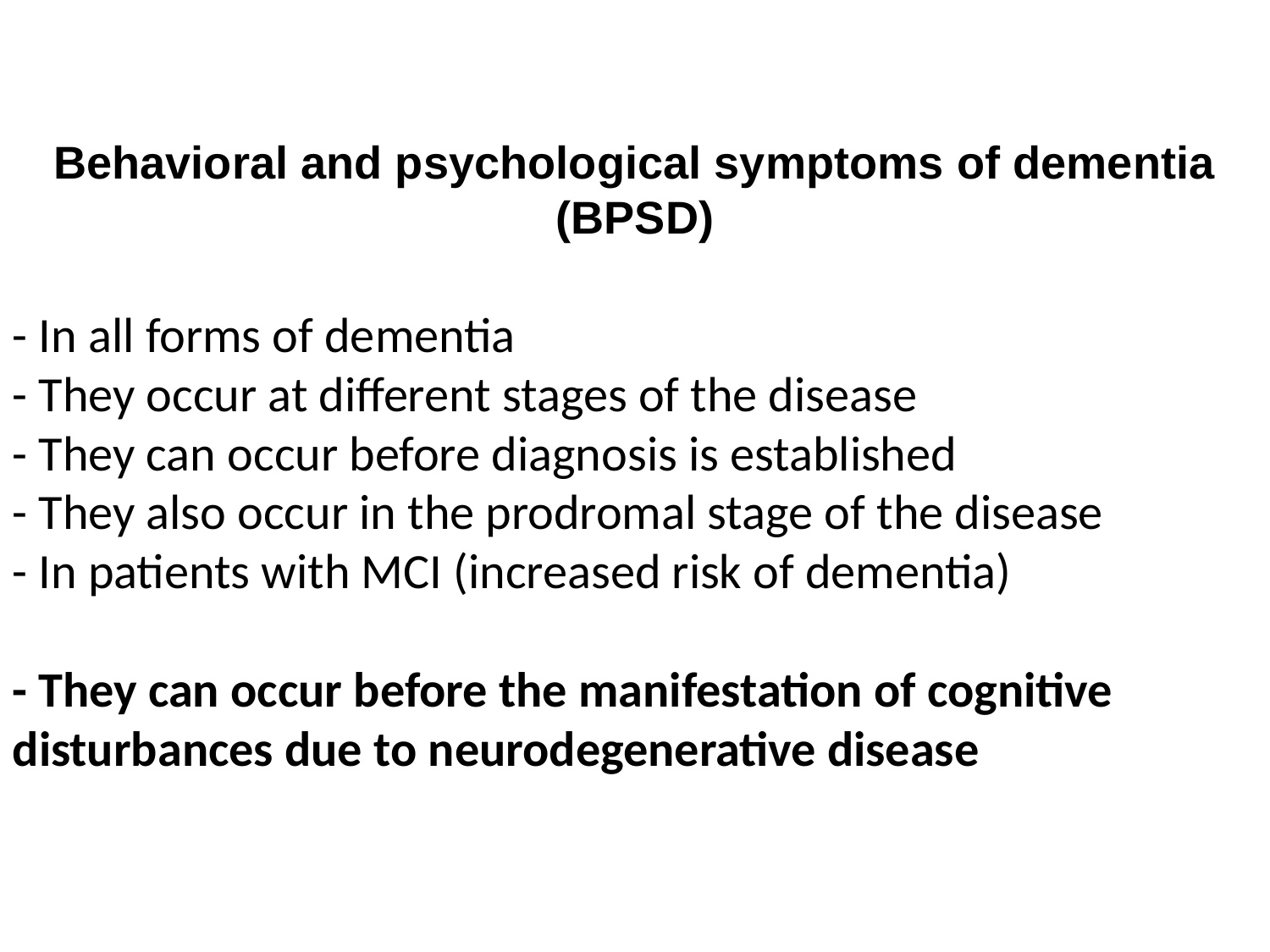

Behavioral and psychological symptoms of dementia (BPSD)

- In all forms of dementia
- They occur at different stages of the disease
- They can occur before diagnosis is established
- They also occur in the prodromal stage of the disease
- In patients with MCI (increased risk of dementia)

- They can occur before the manifestation of cognitive
disturbances due to neurodegenerative disease